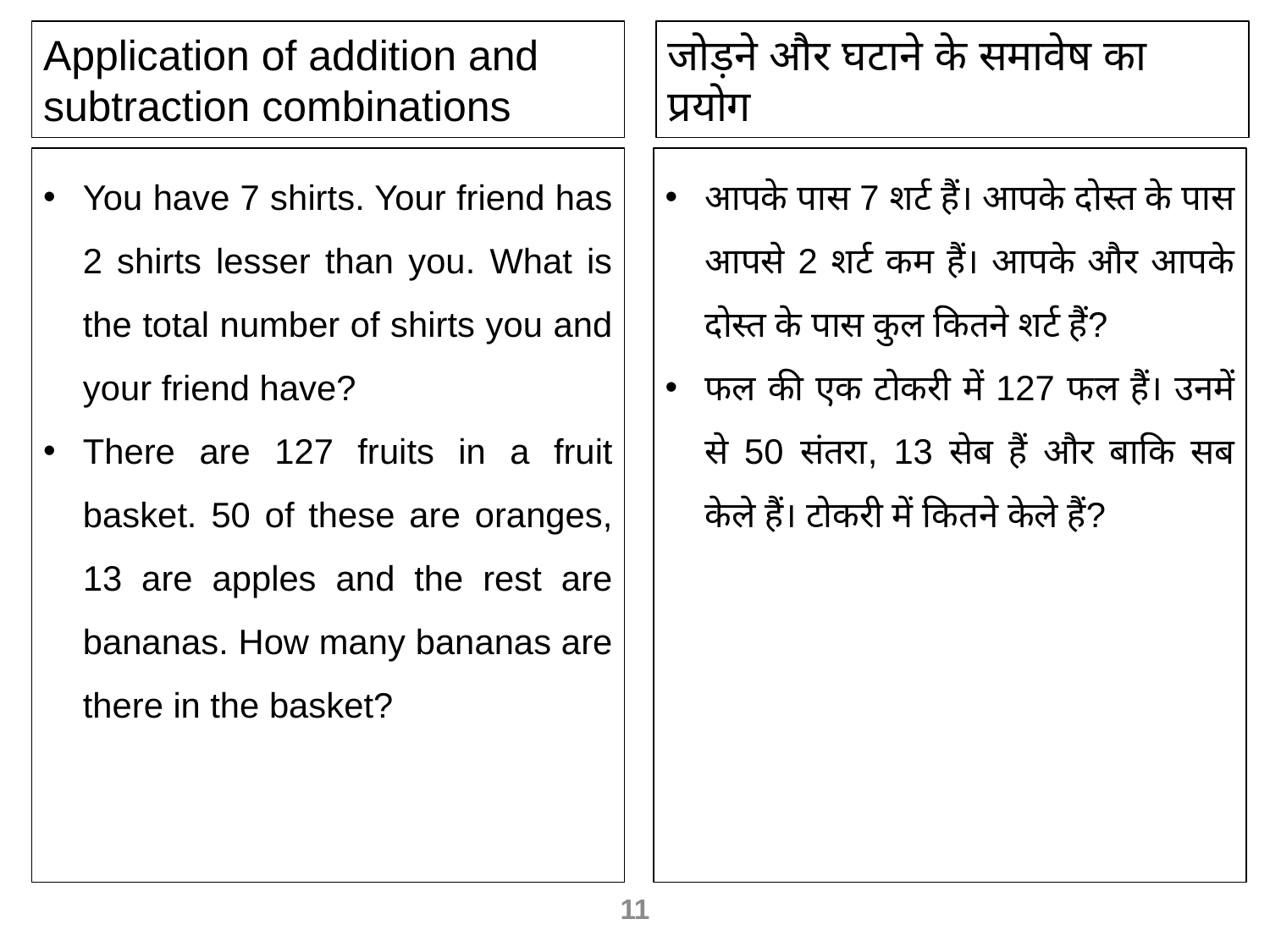

Application of addition and subtraction combinations
जोड़ने और घटाने के समावेष का प्रयोग
You have 7 shirts. Your friend has 2 shirts lesser than you. What is the total number of shirts you and your friend have?
There are 127 fruits in a fruit basket. 50 of these are oranges, 13 are apples and the rest are bananas. How many bananas are there in the basket?

आपके पास 7 शर्ट हैं। आपके दोस्त के पास आपसे 2 शर्ट कम हैं। आपके और आपके दोस्त के पास कुल कितने शर्ट हैं?
फल की एक टोकरी में 127 फल हैं। उनमें से 50 संतरा, 13 सेब हैं और बाकि सब केले हैं। टोकरी में कितने केले हैं?

11